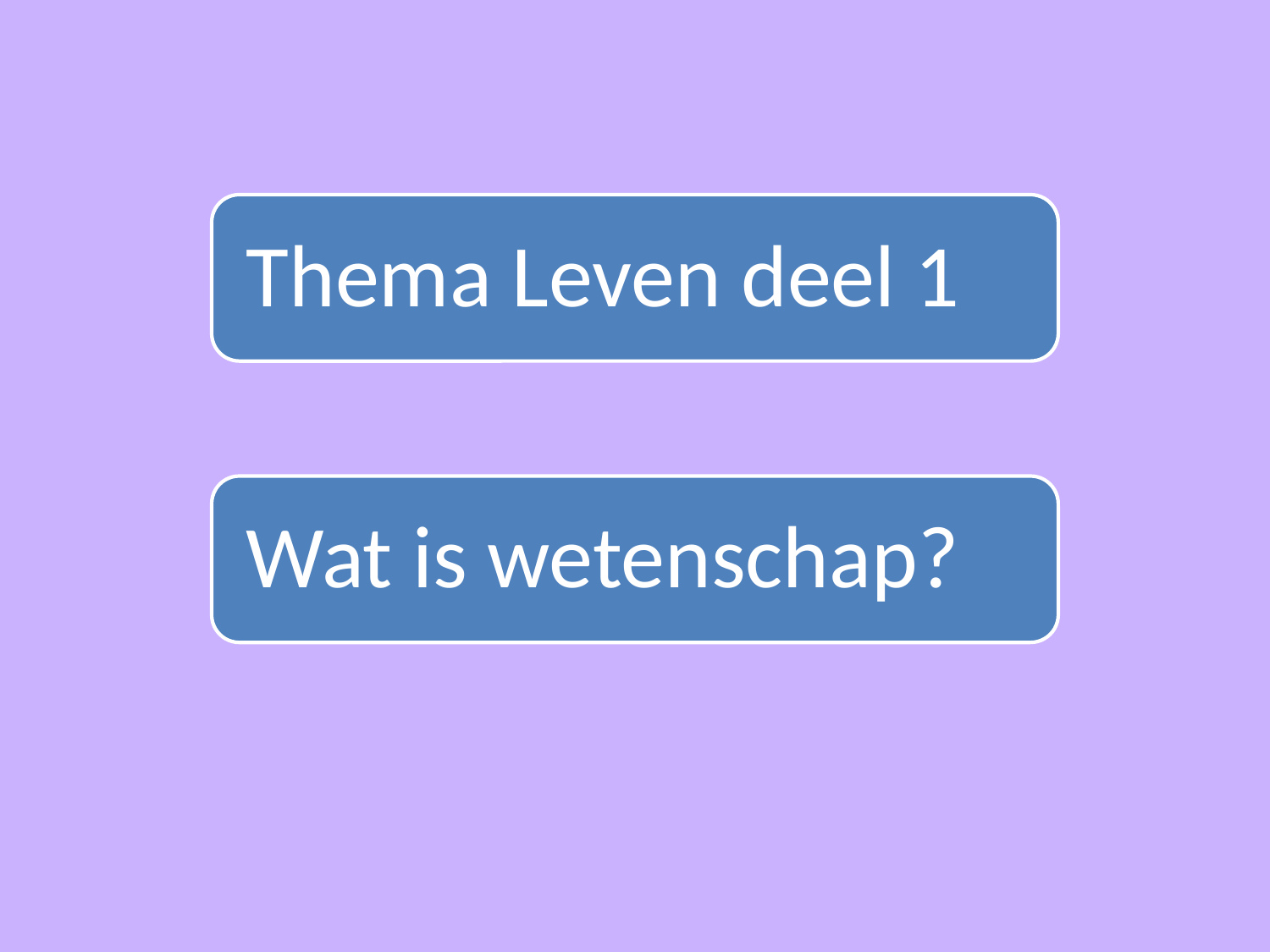

Thema Leven deel 1

Wat is wetenschap?